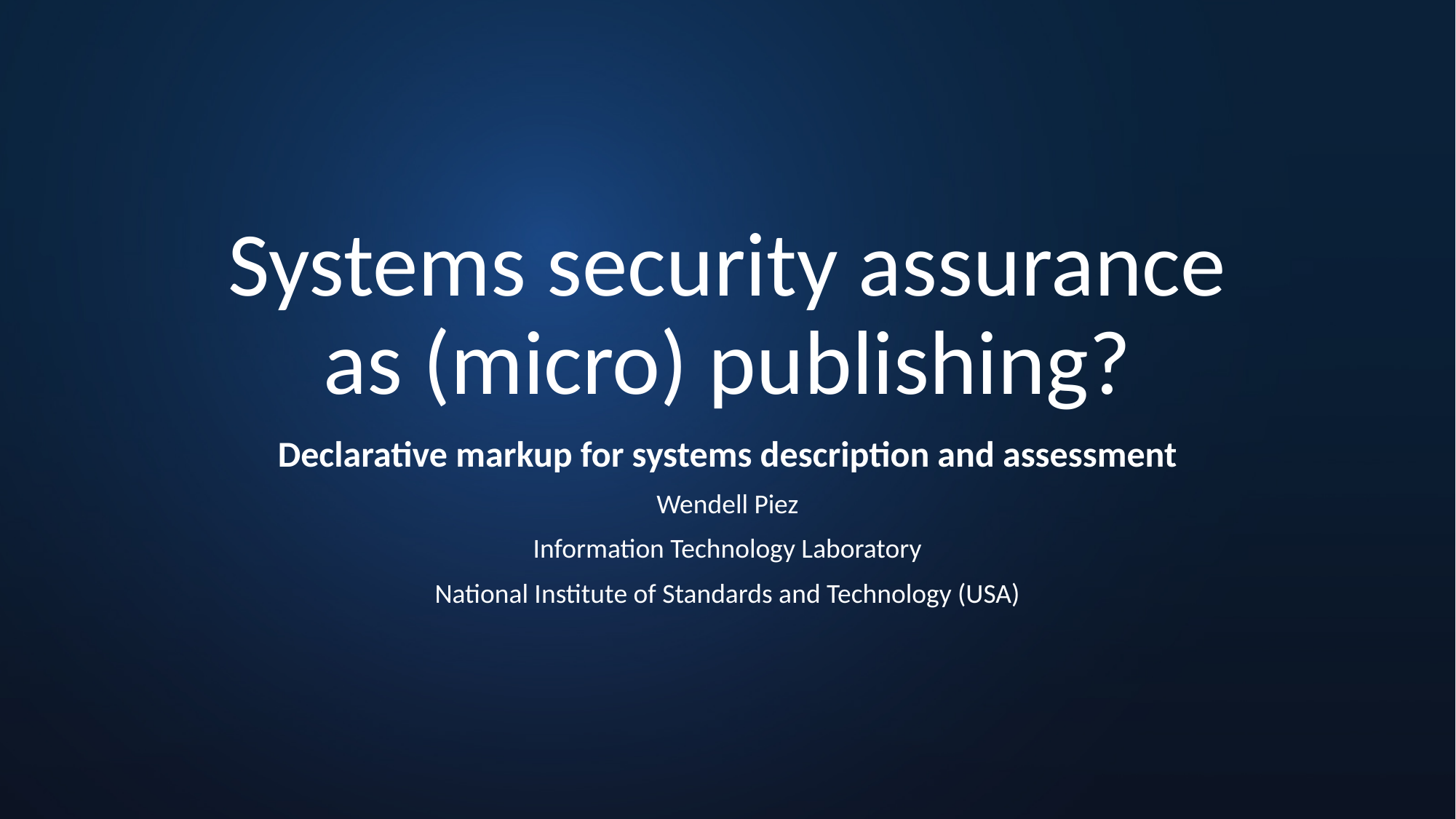

# Systems security assurance as (micro) publishing?
Declarative markup for systems description and assessment
Wendell Piez
Information Technology Laboratory
National Institute of Standards and Technology (USA)